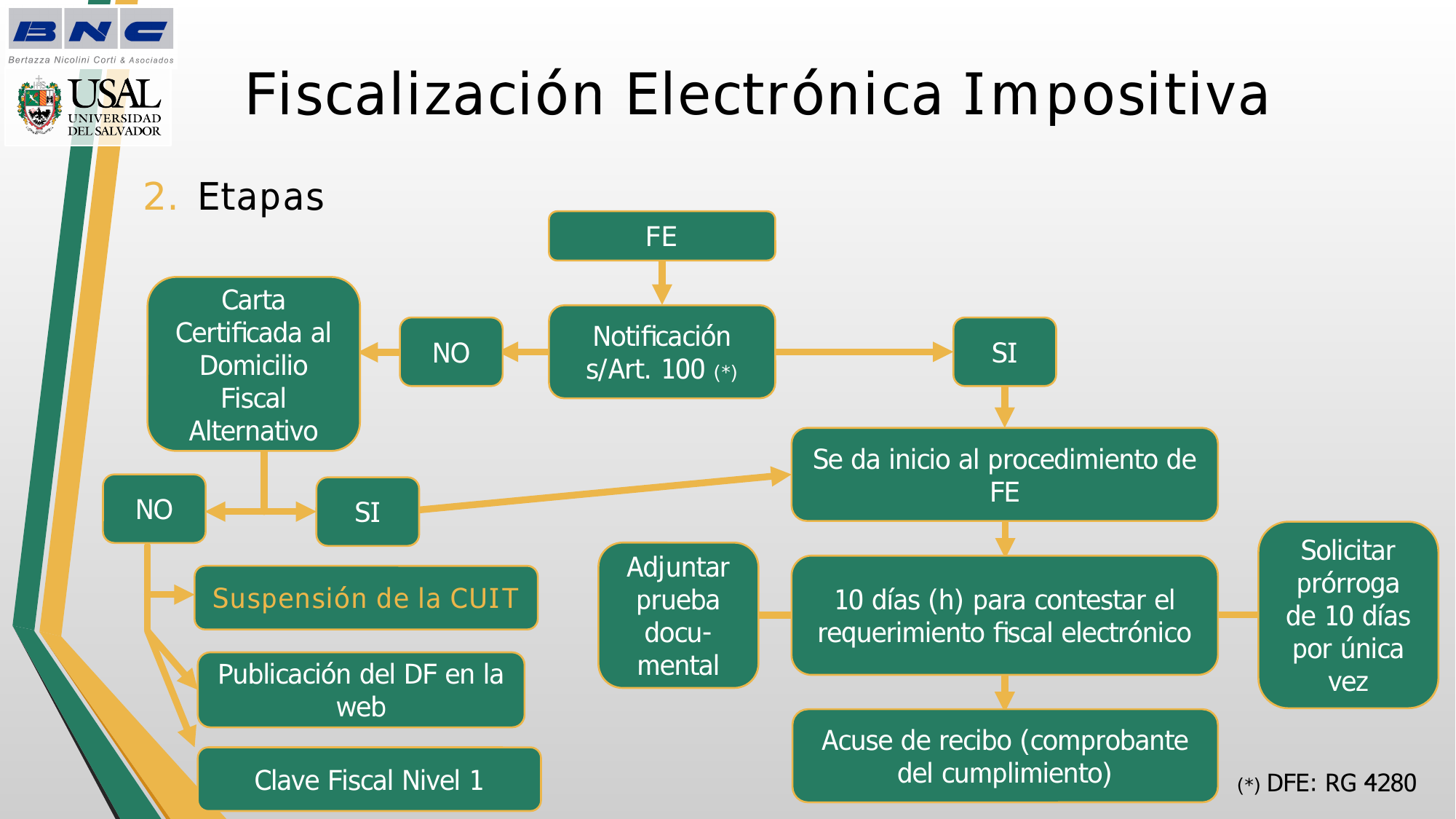

# Fiscalización Electrónica Impositiva
Etapas

FE
Carta Certificada al Domicilio Fiscal Alternativo
Notificación s/Art. 100 (*)
NO
SI
Se da inicio al procedimiento de FE
NO
SI
Solicitar prórroga de 10 días por única vez
Adjuntar prueba docu-mental
10 días (h) para contestar el requerimiento fiscal electrónico
Suspensión de la CUIT
Publicación del DF en la web
Acuse de recibo (comprobante del cumplimiento)
Clave Fiscal Nivel 1
(*) DFE: RG 4280